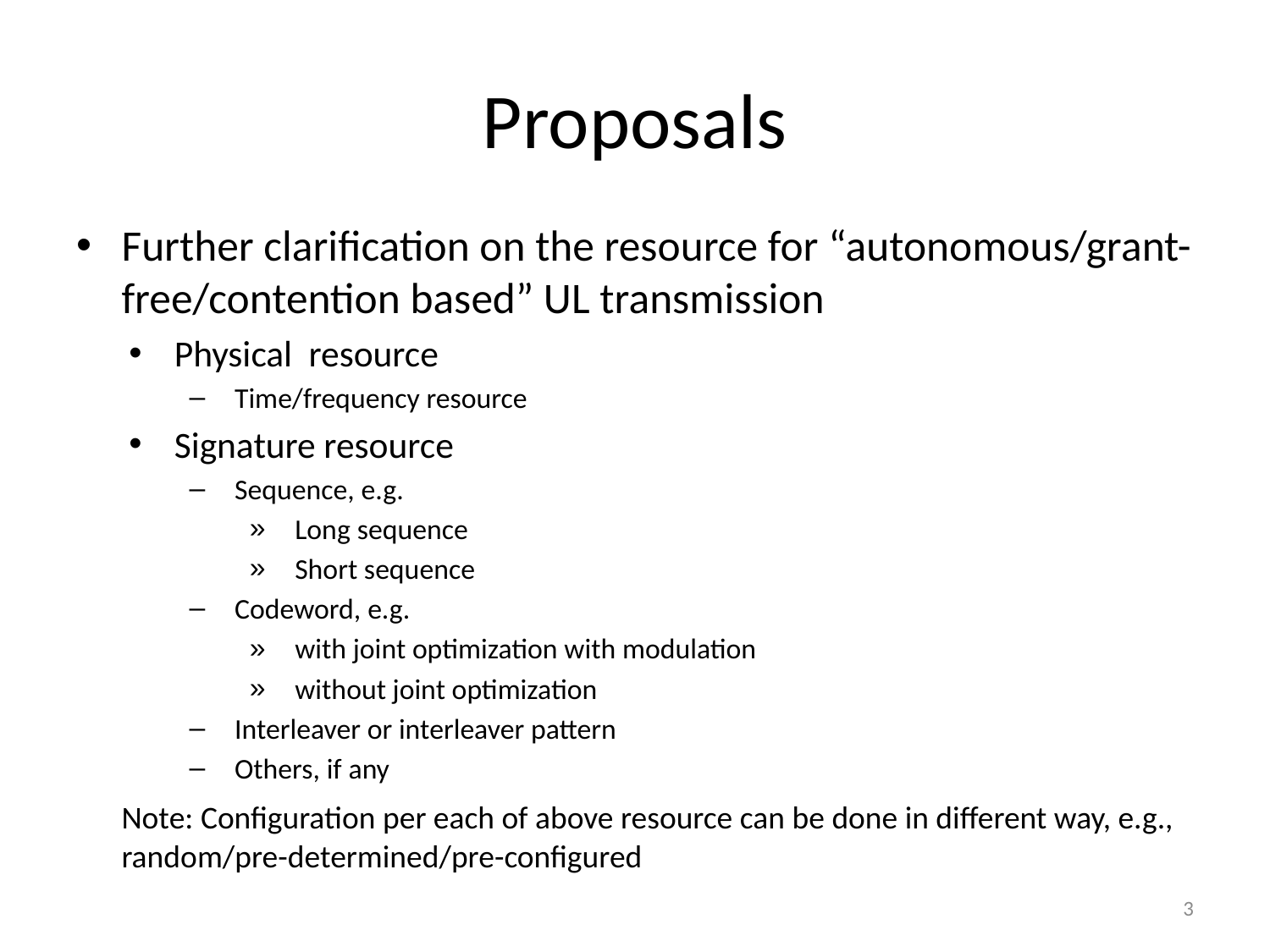

# Proposals
Further clarification on the resource for “autonomous/grant-free/contention based” UL transmission
Physical  resource
Time/frequency resource
Signature resource
Sequence, e.g.
Long sequence
Short sequence
Codeword, e.g.
with joint optimization with modulation
without joint optimization
Interleaver or interleaver pattern
Others, if any
	Note: Configuration per each of above resource can be done in different way, e.g., random/pre-determined/pre-configured

3